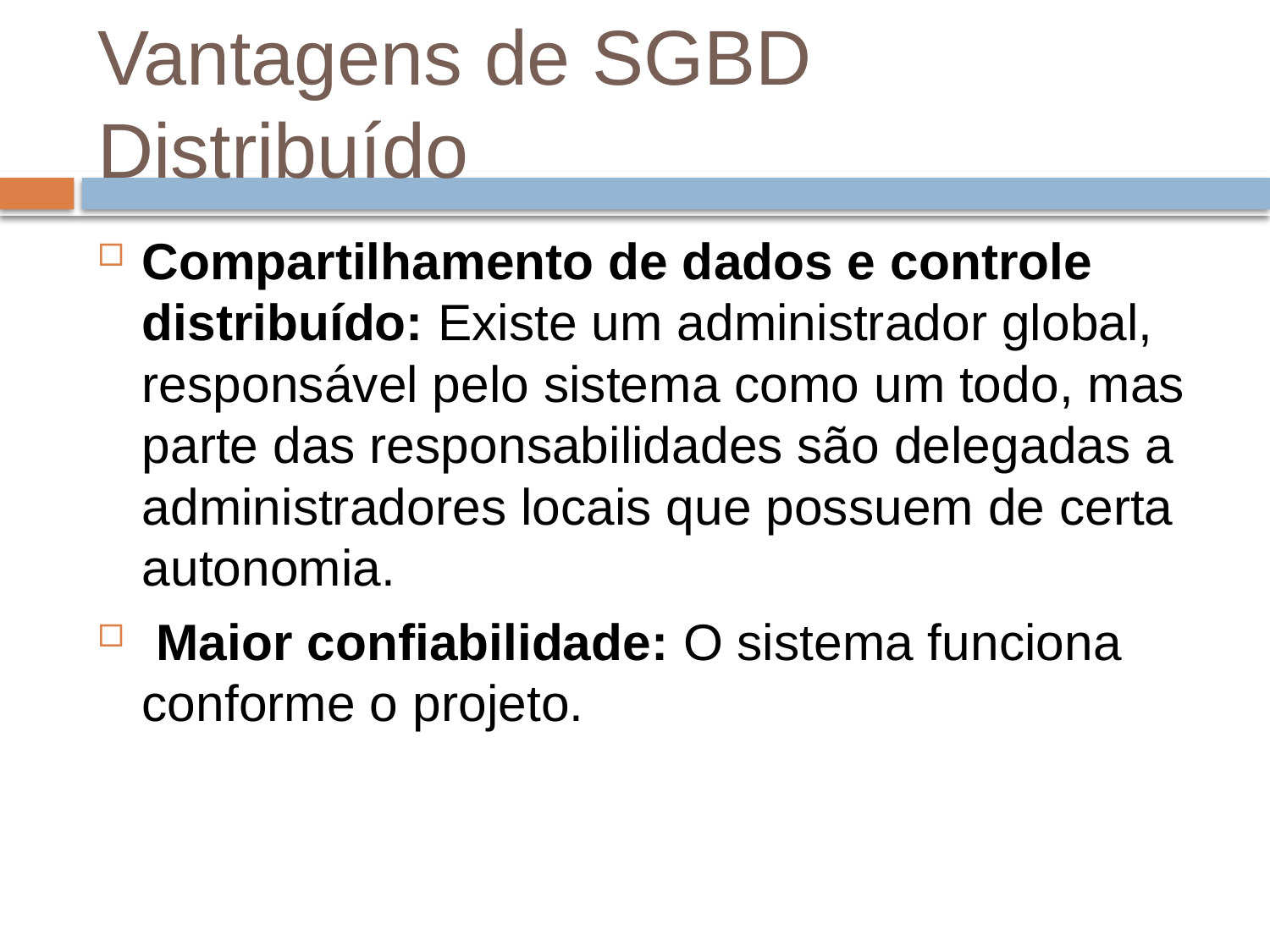

# Vantagens de SGBD Distribuído
Compartilhamento de dados e controle distribuído: Existe um administrador global, responsável pelo sistema como um todo, mas parte das responsabilidades são delegadas a administradores locais que possuem de certa autonomia.
 Maior confiabilidade: O sistema funciona conforme o projeto.